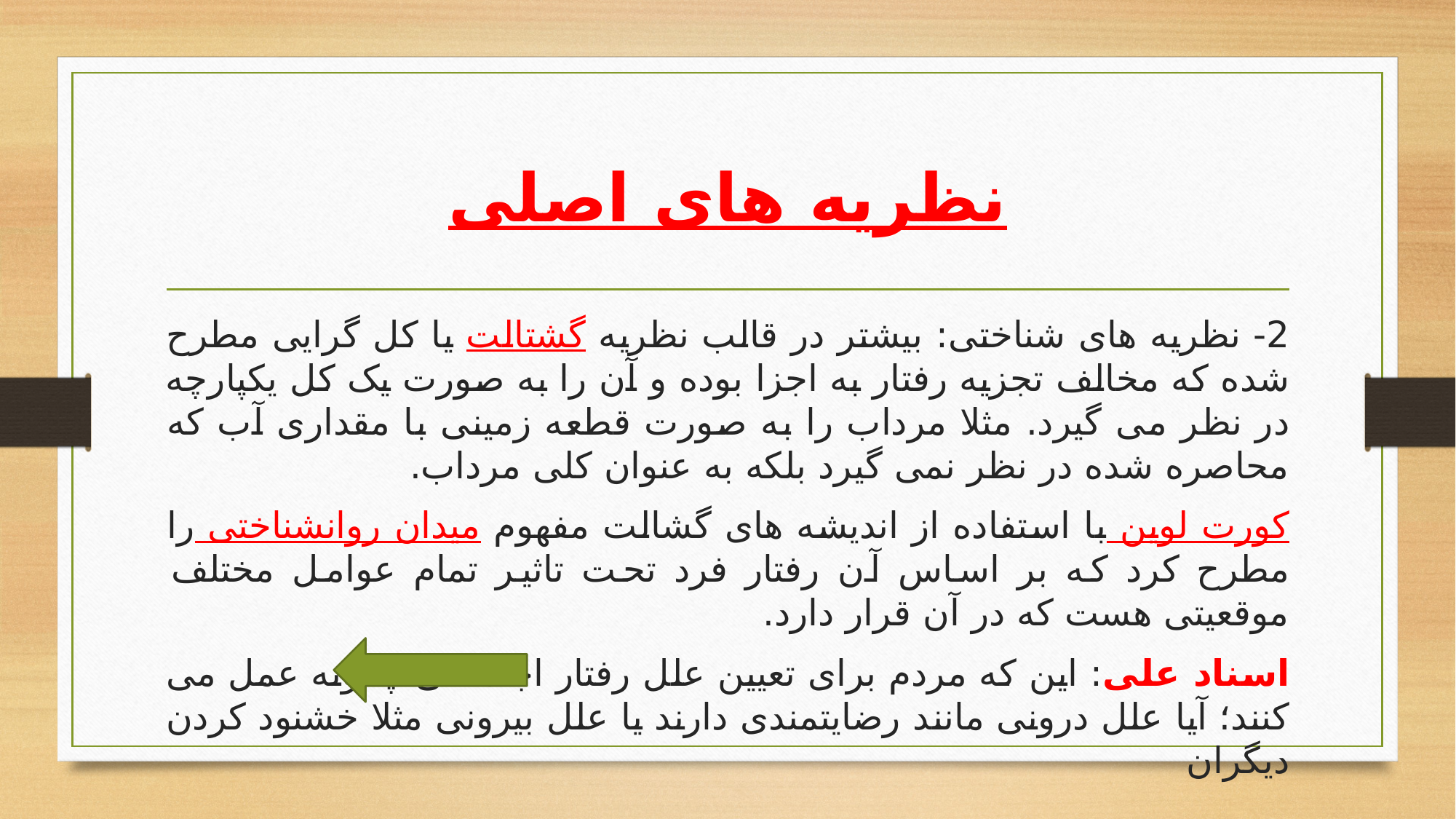

# نظریه های اصلی
2- نظریه های شناختی: بیشتر در قالب نظریه گشتالت یا کل گرایی مطرح شده که مخالف تجزیه رفتار به اجزا بوده و آن را به صورت یک کل یکپارچه در نظر می گیرد. مثلا مرداب را به صورت قطعه زمینی با مقداری آب که محاصره شده در نظر نمی گیرد بلکه به عنوان کلی مرداب.
کورت لوین با استفاده از اندیشه های گشالت مفهوم میدان روانشناختی را مطرح کرد که بر اساس آن رفتار فرد تحت تاثیر تمام عوامل مختلف موقعیتی هست که در آن قرار دارد.
اسناد علی: این که مردم برای تعیین علل رفتار اجتماعی چگونه عمل می کنند؛ آیا علل درونی مانند رضایتمندی دارند یا علل بیرونی مثلا خشنود کردن دیگران